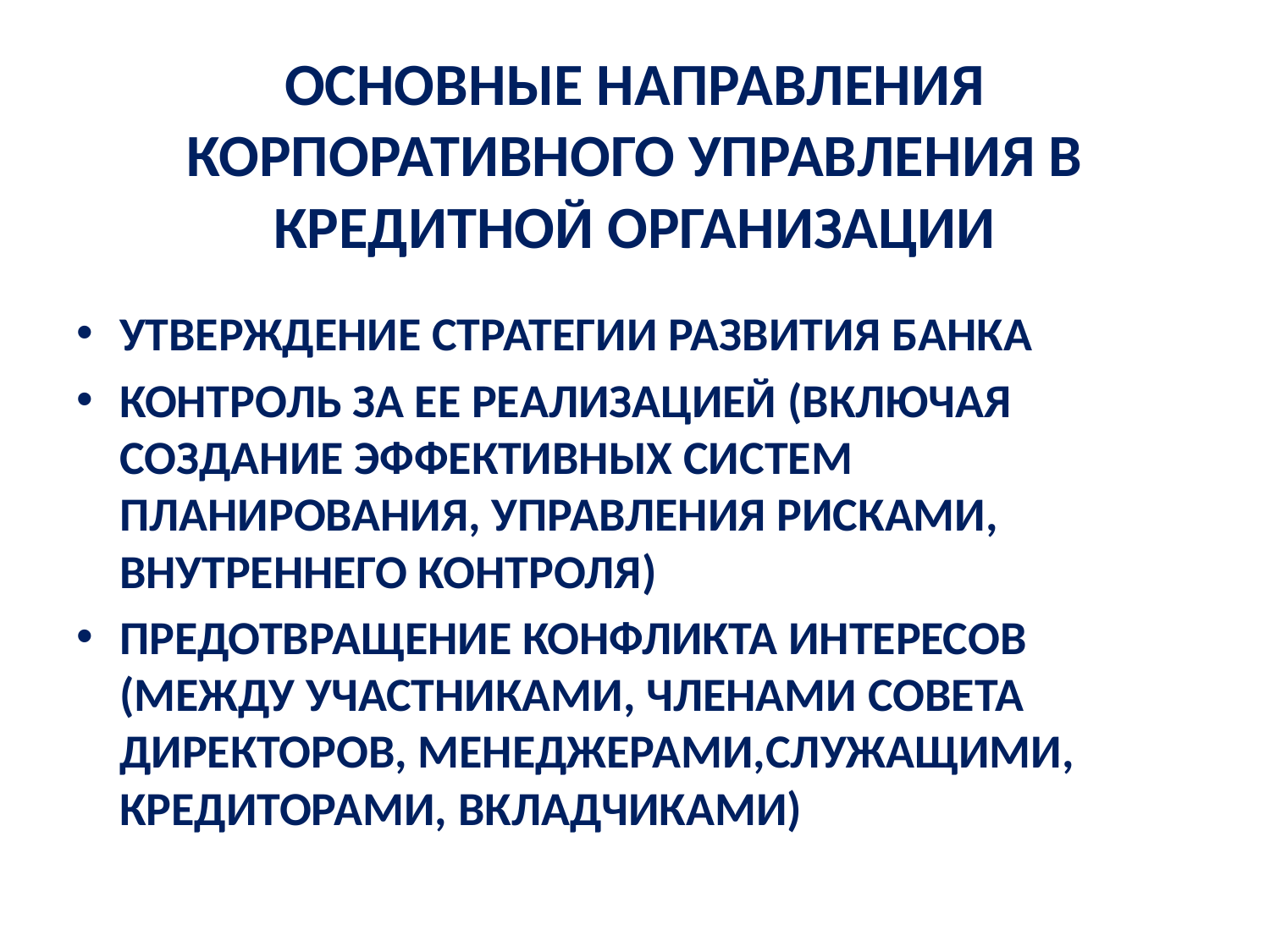

# ОСНОВНЫЕ НАПРАВЛЕНИЯ КОРПОРАТИВНОГО УПРАВЛЕНИЯ В КРЕДИТНОЙ ОРГАНИЗАЦИИ
УТВЕРЖДЕНИЕ СТРАТЕГИИ РАЗВИТИЯ БАНКА
КОНТРОЛЬ ЗА ЕЕ РЕАЛИЗАЦИЕЙ (ВКЛЮЧАЯ СОЗДАНИЕ ЭФФЕКТИВНЫХ СИСТЕМ ПЛАНИРОВАНИЯ, УПРАВЛЕНИЯ РИСКАМИ, ВНУТРЕННЕГО КОНТРОЛЯ)
ПРЕДОТВРАЩЕНИЕ КОНФЛИКТА ИНТЕРЕСОВ (МЕЖДУ УЧАСТНИКАМИ, ЧЛЕНАМИ СОВЕТА ДИРЕКТОРОВ, МЕНЕДЖЕРАМИ,СЛУЖАЩИМИ, КРЕДИТОРАМИ, ВКЛАДЧИКАМИ)